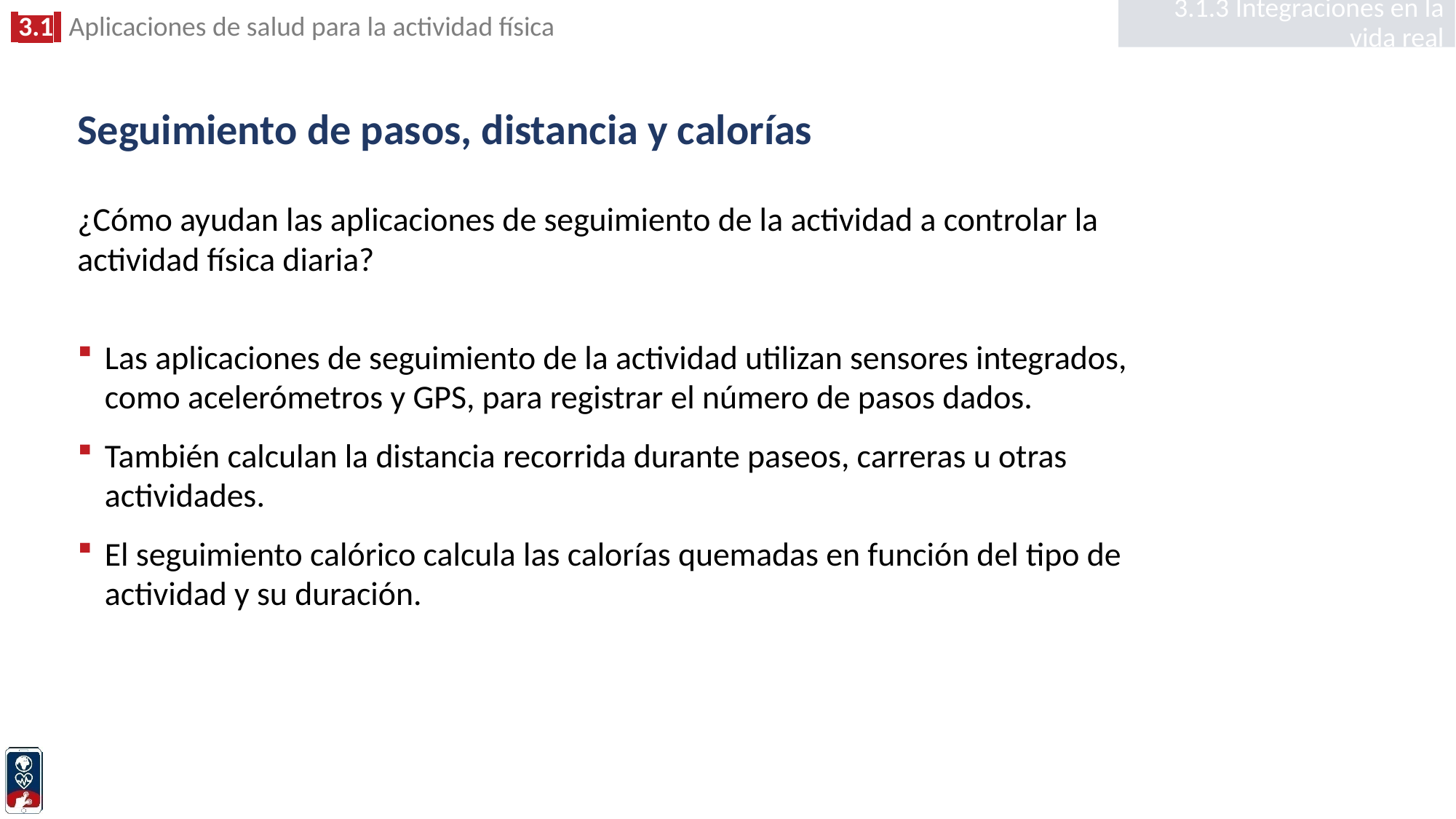

3.1.3 Integraciones en la vida real
# Seguimiento de pasos, distancia y calorías
¿Cómo ayudan las aplicaciones de seguimiento de la actividad a controlar la actividad física diaria?
Las aplicaciones de seguimiento de la actividad utilizan sensores integrados, como acelerómetros y GPS, para registrar el número de pasos dados.
También calculan la distancia recorrida durante paseos, carreras u otras actividades.
El seguimiento calórico calcula las calorías quemadas en función del tipo de actividad y su duración.